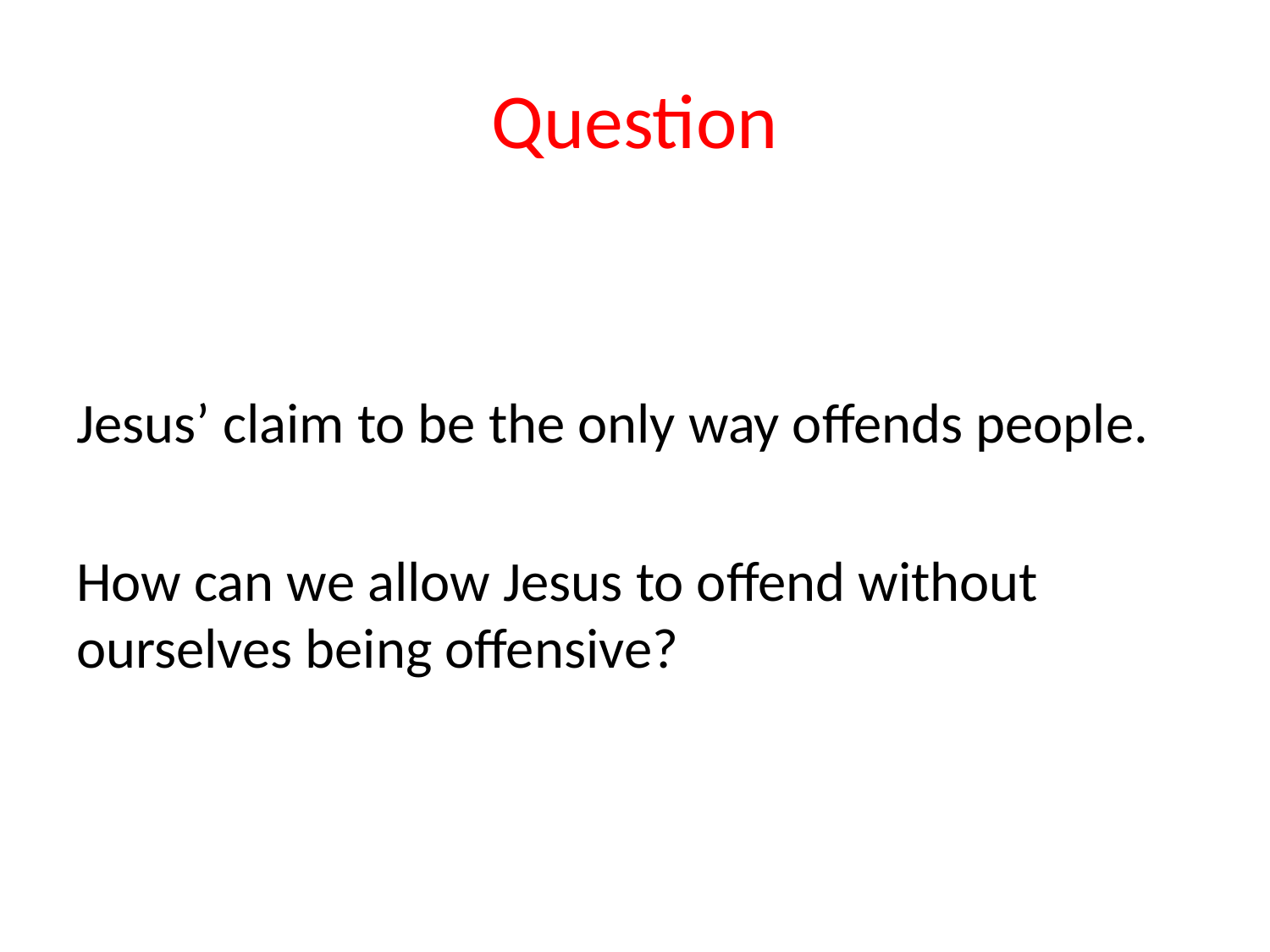

# Question

Jesus’ claim to be the only way offends people.

How can we allow Jesus to offend without ourselves being offensive?